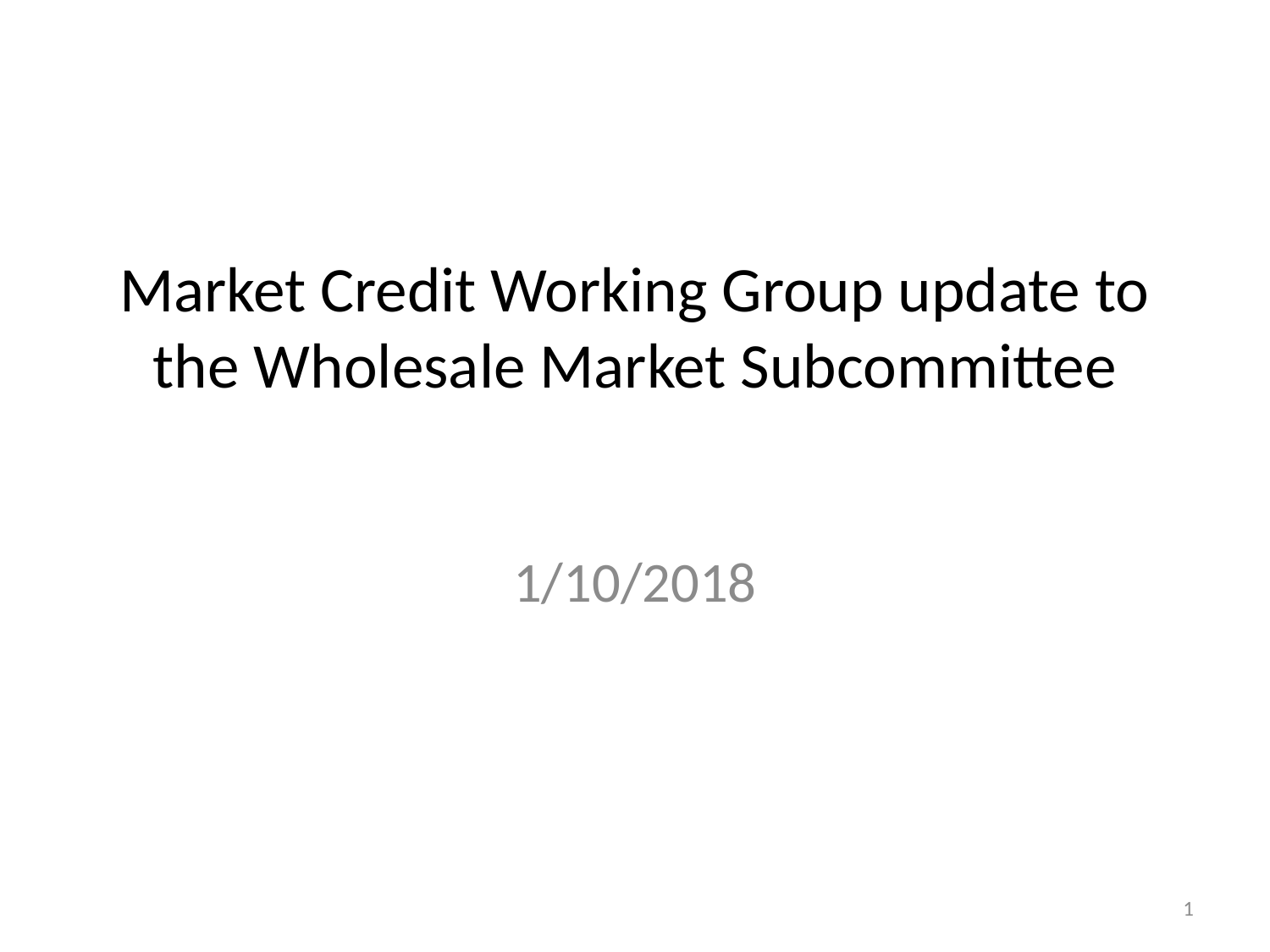

# Market Credit Working Group update to the Wholesale Market Subcommittee
1/10/2018
1